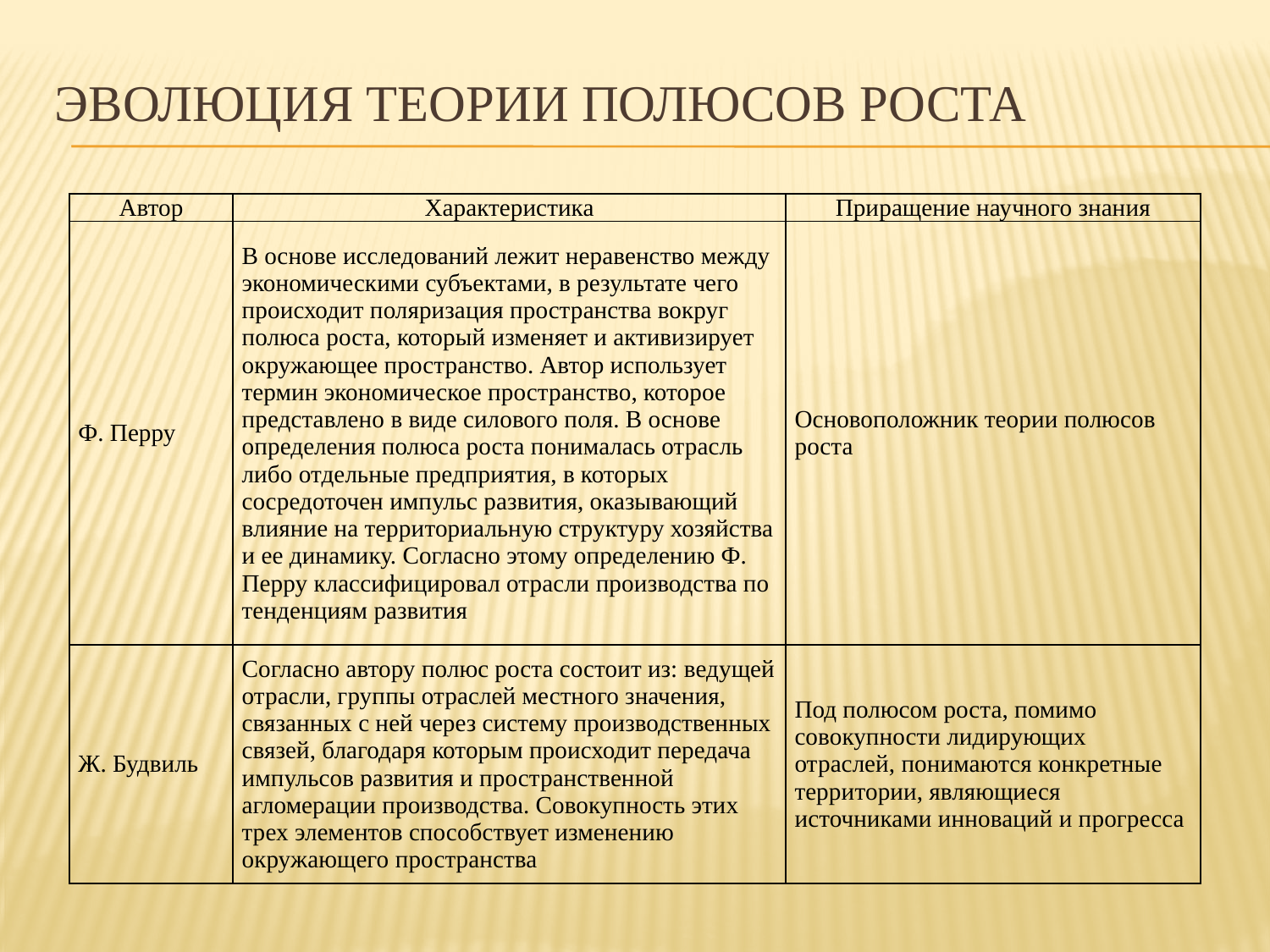

# Эволюция теории полюсов роста
| Автор | Характеристика | Приращение научного знания |
| --- | --- | --- |
| Ф. Перру | В основе исследований лежит неравенство между экономическими субъектами, в результате чего происходит поляризация пространства вокруг полюса роста, который изменяет и активизирует окружающее пространство. Автор использует термин экономическое пространство, которое представлено в виде силового поля. В основе определения полюса роста понималась отрасль либо отдельные предприятия, в которых сосредоточен импульс развития, оказывающий влияние на территориальную структуру хозяйства и ее динамику. Согласно этому определению Ф. Перру классифицировал отрасли производства по тенденциям развития | Основоположник теории полюсов роста |
| Ж. Будвиль | Согласно автору полюс роста состоит из: ведущей отрасли, группы отраслей местного значения, связанных с ней через систему производственных связей, благодаря которым происходит передача импульсов развития и пространственной агломерации производства. Совокупность этих трех элементов способствует изменению окружающего пространства | Под полюсом роста, помимо совокупности лидирующих отраслей, понимаются конкретные территории, являющиеся источниками инноваций и прогресса |